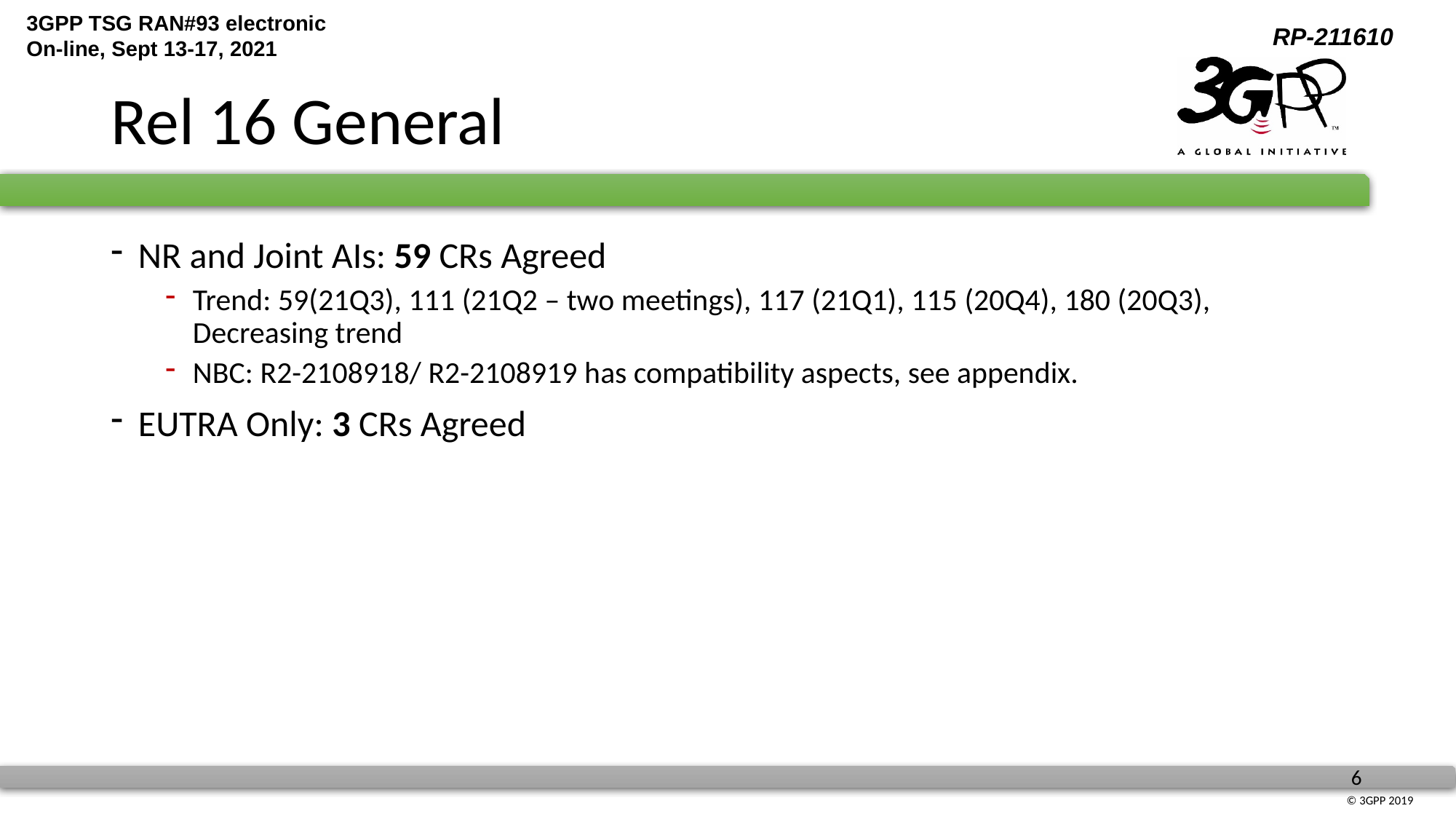

# Rel 16 General
NR and Joint AIs: 59 CRs Agreed
Trend: 59(21Q3), 111 (21Q2 – two meetings), 117 (21Q1), 115 (20Q4), 180 (20Q3), Decreasing trend
NBC: R2-2108918/ R2-2108919 has compatibility aspects, see appendix.
EUTRA Only: 3 CRs Agreed